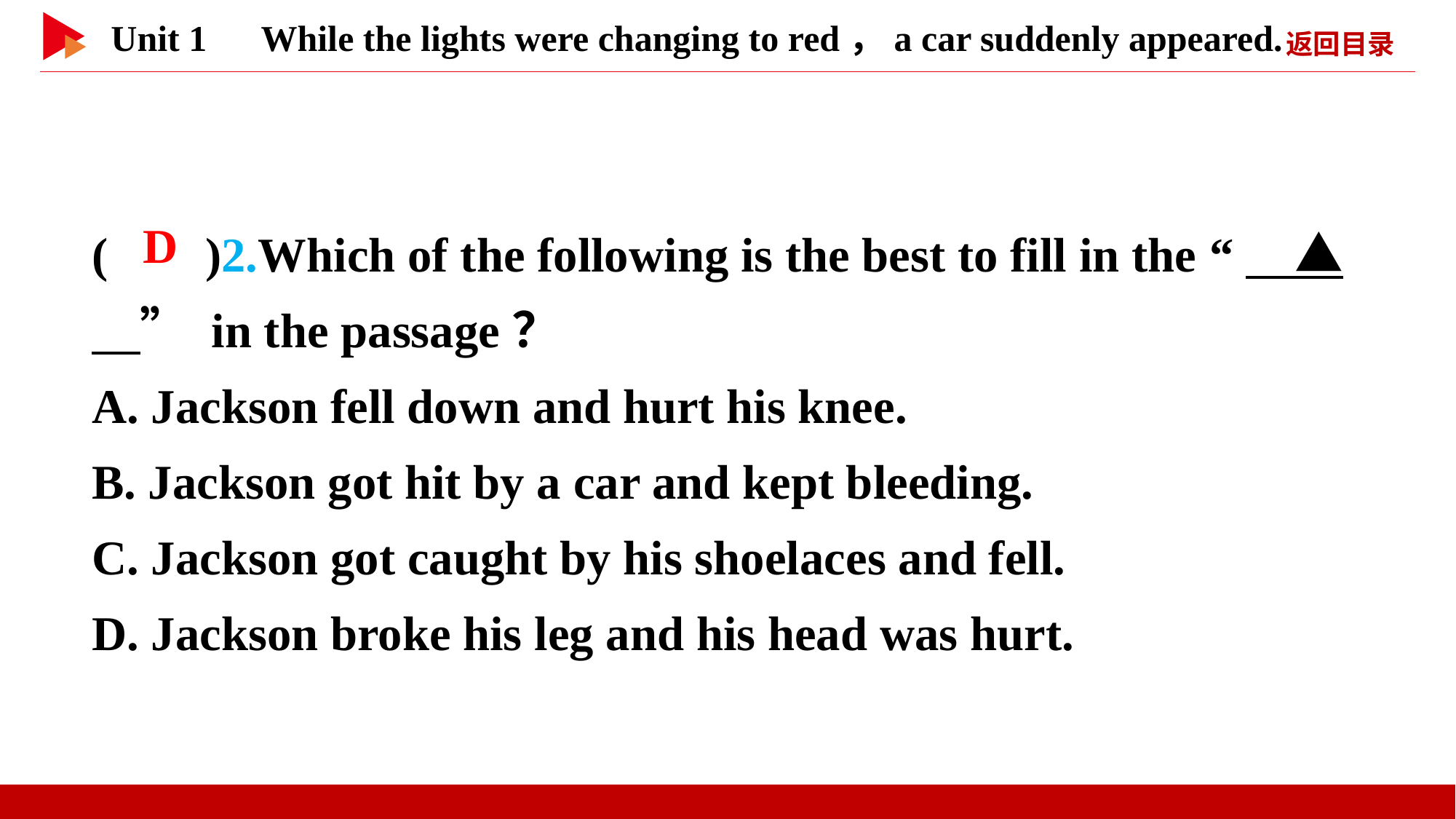

(        )2.Which of the following is the best to fill in the “　▲　” in the passage？
A. Jackson fell down and hurt his knee.
B. Jackson got hit by a car and kept bleeding.
C. Jackson got caught by his shoelaces and fell.
D. Jackson broke his leg and his head was hurt.
   D